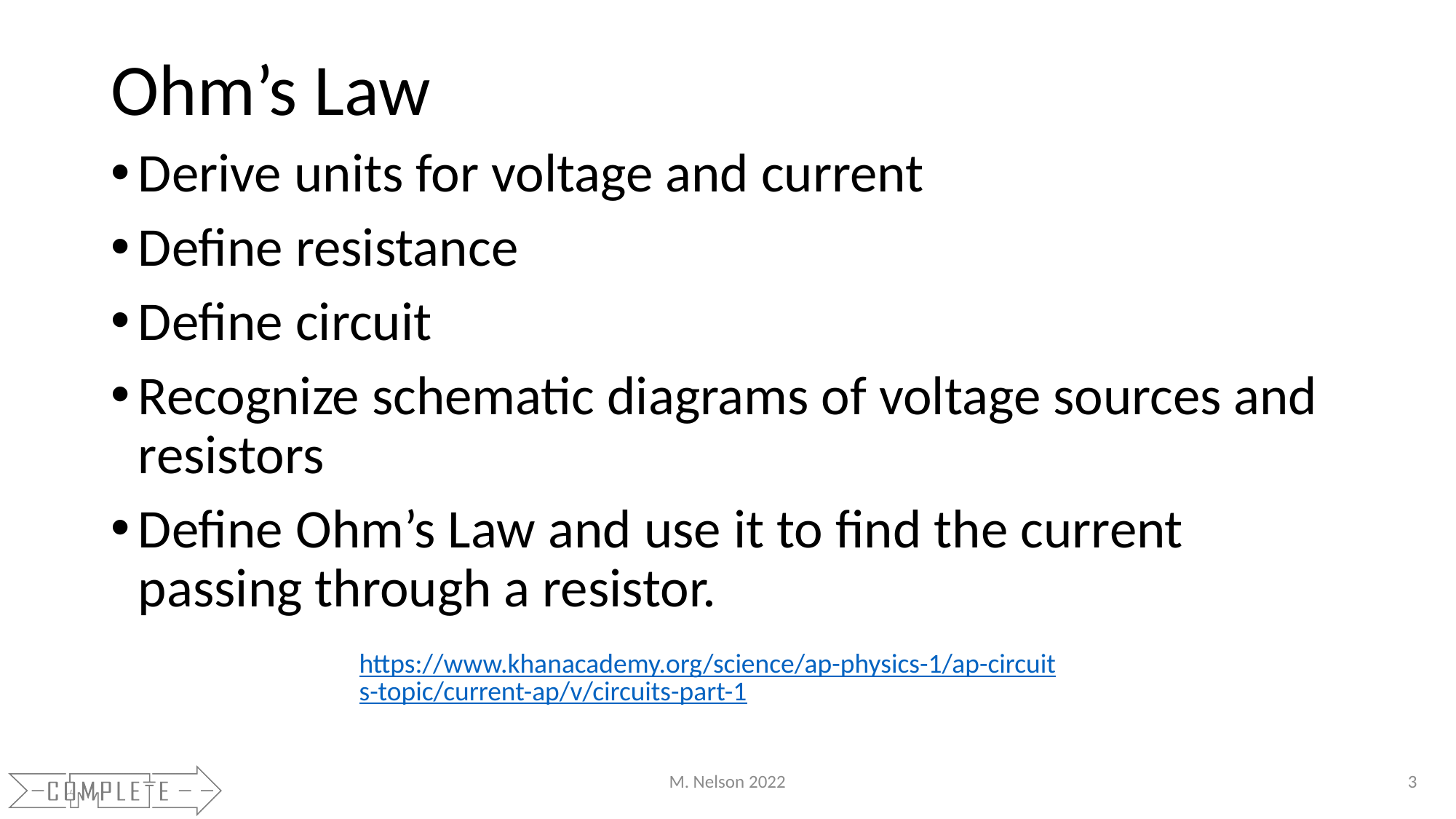

# Ohm’s Law
Derive units for voltage and current
Define resistance
Define circuit
Recognize schematic diagrams of voltage sources and resistors
Define Ohm’s Law and use it to find the current passing through a resistor.

https://www.khanacademy.org/science/ap-physics-1/ap-circuits-topic/current-ap/v/circuits-part-1
M. Nelson 2022
3